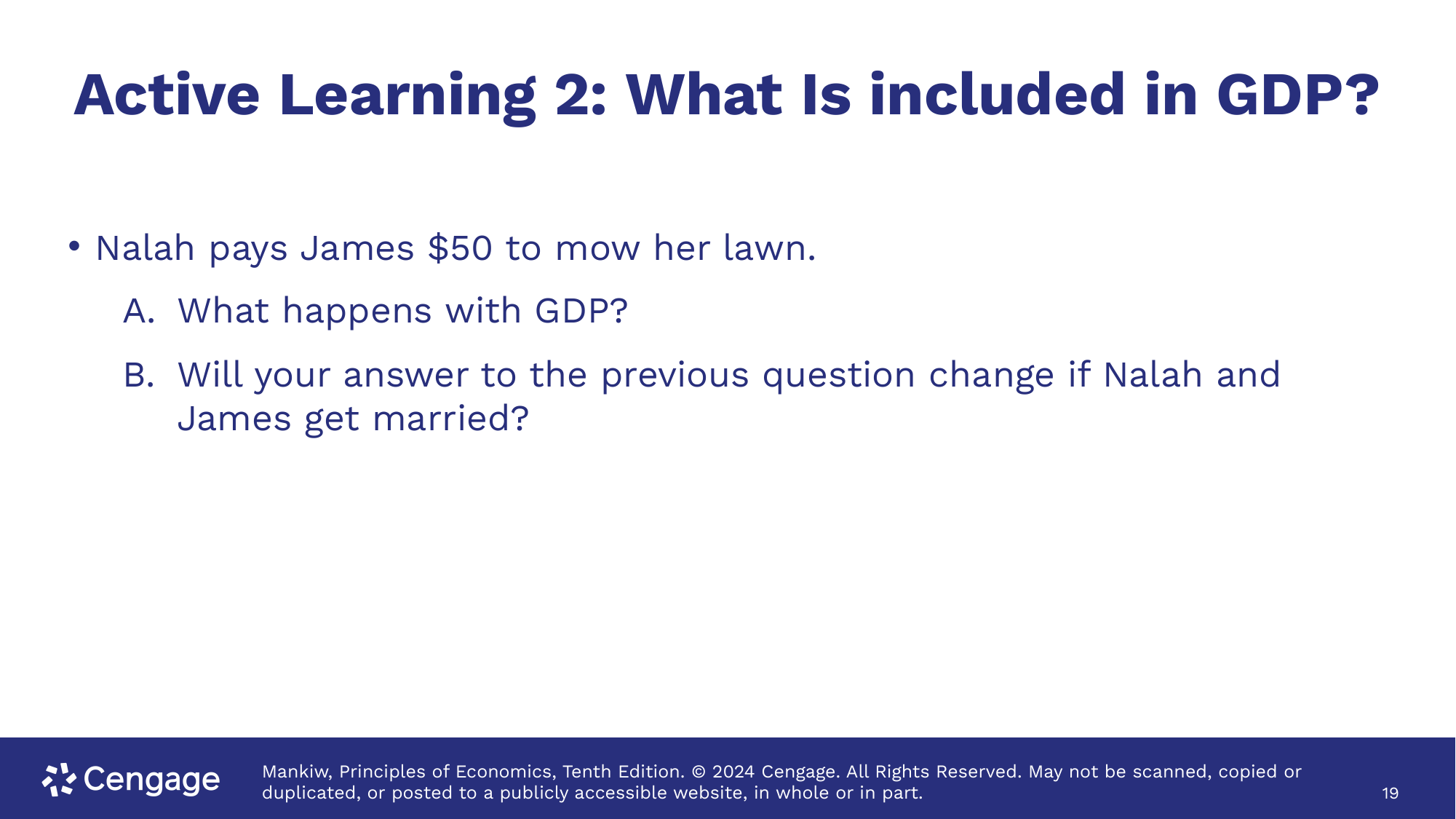

# Active Learning 2: What Is included in GDP?
Nalah pays James $50 to mow her lawn.
What happens with GDP?
Will your answer to the previous question change if Nalah and James get married?